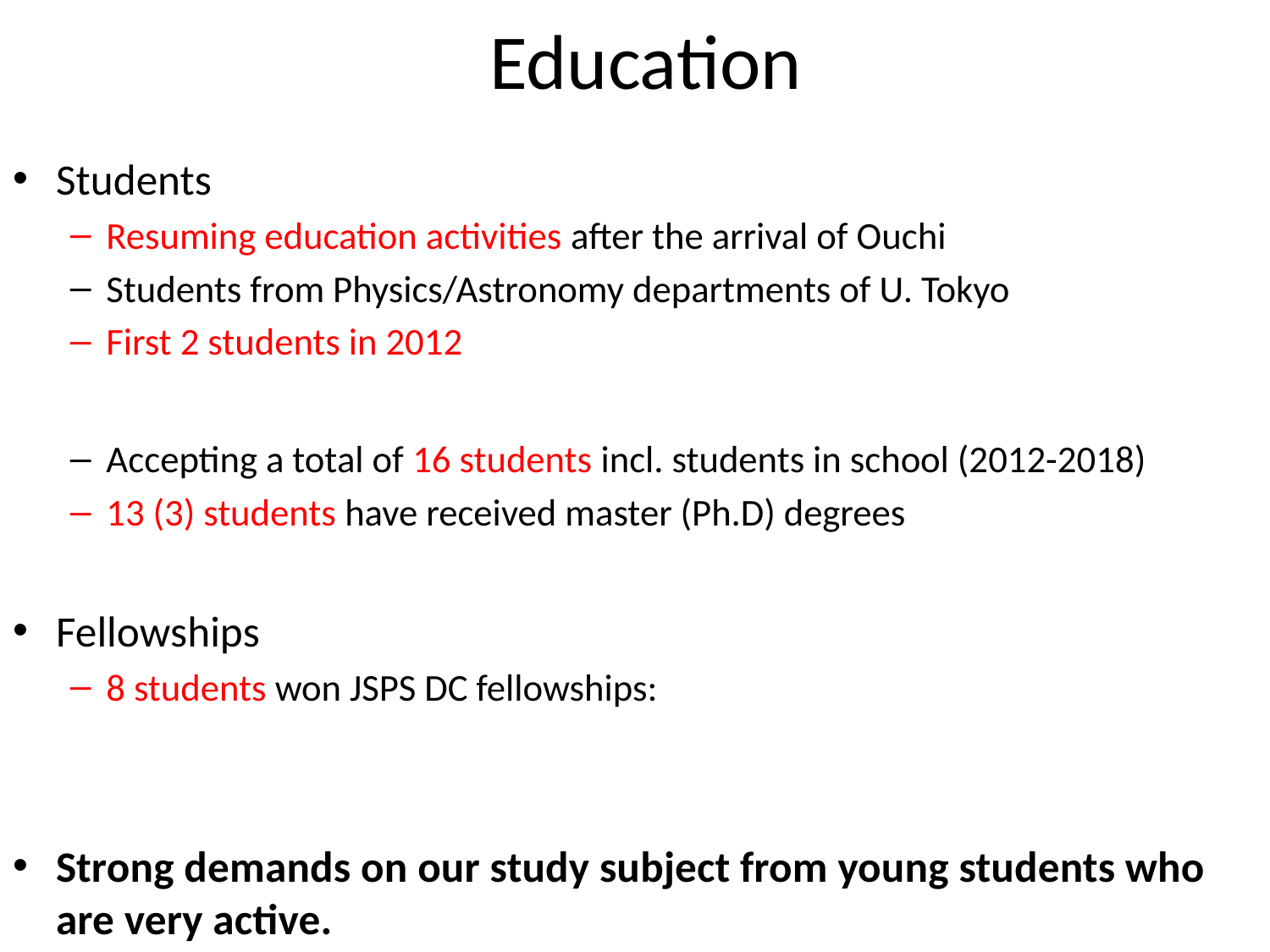

# Education
Students
Resuming education activities after the arrival of Ouchi
Students from Physics/Astronomy departments of U. Tokyo
First 2 students in 2012

Accepting a total of 16 students incl. students in school (2012-2018)
13 (3) students have received master (Ph.D) degrees

Fellowships
8 students won JSPS DC fellowships:

Strong demands on our study subject from young students who are very active.